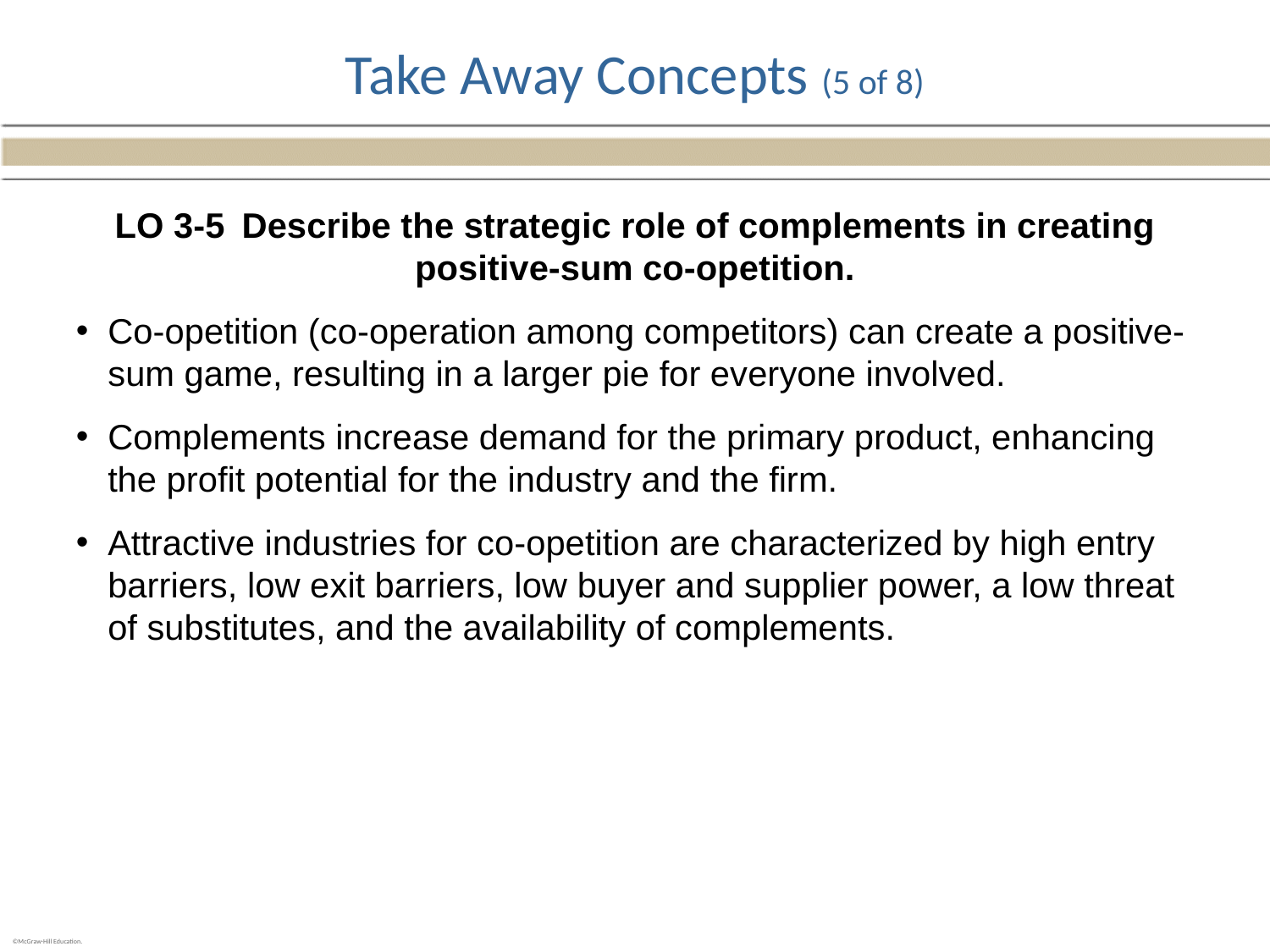

# Take Away Concepts (5 of 8)
LO 3-5	Describe the strategic role of complements in creating positive-sum co-opetition.
Co-opetition (co-operation among competitors) can create a positive-sum game, resulting in a larger pie for everyone involved.
Complements increase demand for the primary product, enhancing the profit potential for the industry and the firm.
Attractive industries for co-opetition are characterized by high entry barriers, low exit barriers, low buyer and supplier power, a low threat of substitutes, and the availability of complements.